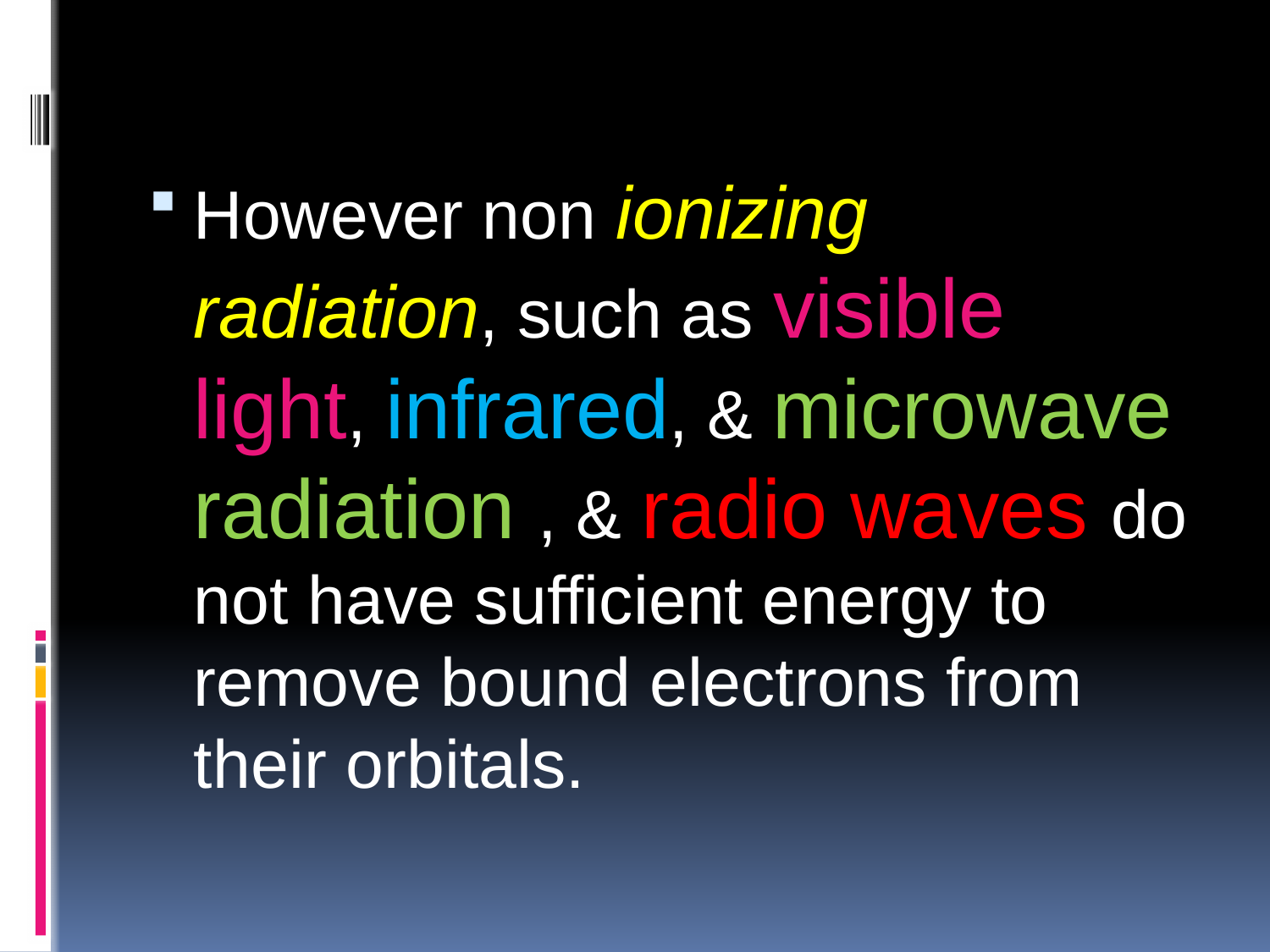

However non ionizing radiation, such as visible light, infrared, & microwave radiation , & radio waves do not have sufficient energy to remove bound electrons from their orbitals.